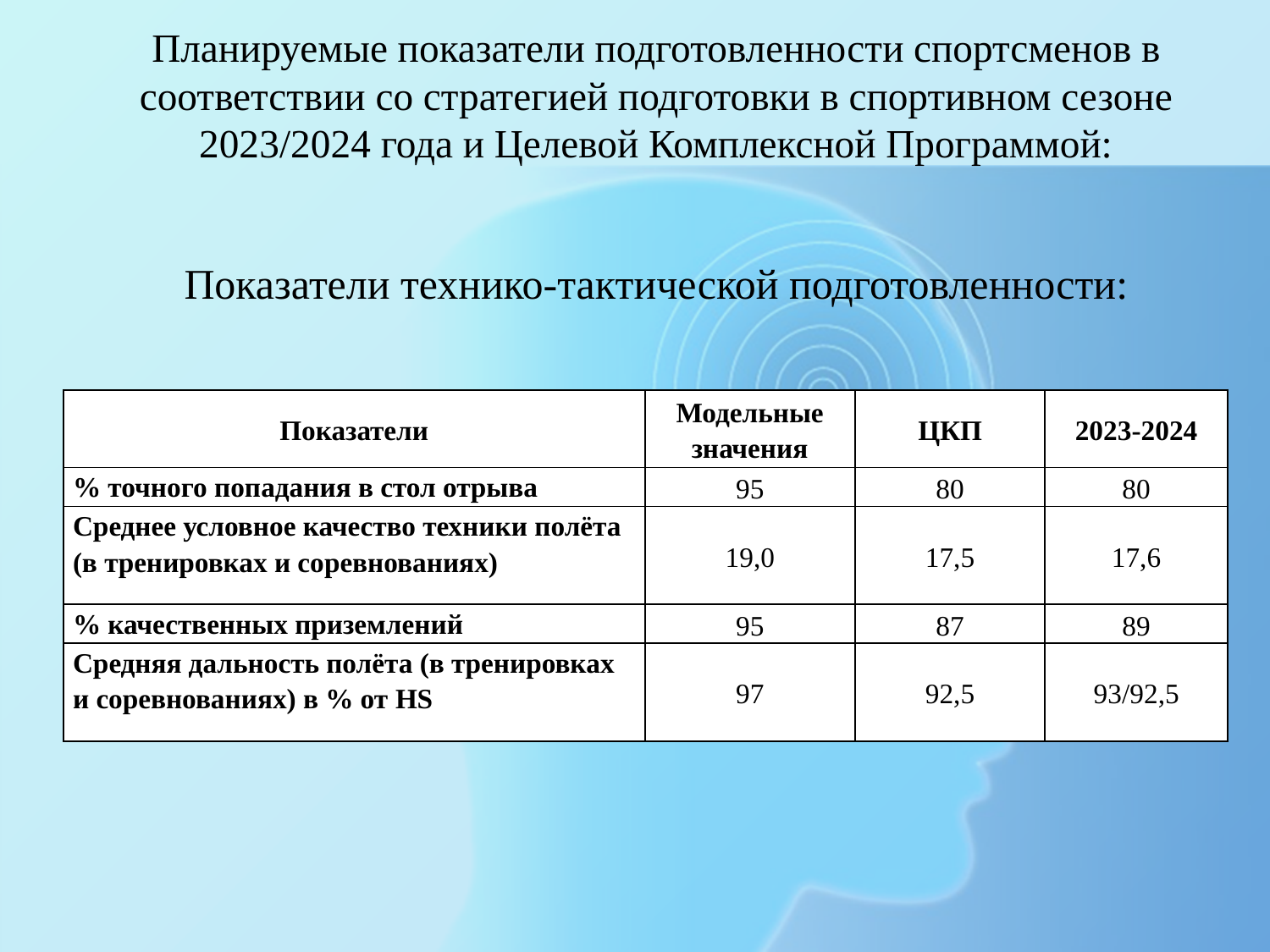

Планируемые показатели подготовленности спортсменов в соответствии со стратегией подготовки в спортивном сезоне 2023/2024 года и Целевой Комплексной Программой:
Показатели технико-тактической подготовленности:
| Показатели | Модельные значения | ЦКП | 2023-2024 |
| --- | --- | --- | --- |
| % точного попадания в стол отрыва | 95 | 80 | 80 |
| Среднее условное качество техники полёта (в тренировках и соревнованиях) | 19,0 | 17,5 | 17,6 |
| % качественных приземлений | 95 | 87 | 89 |
| Средняя дальность полёта (в тренировках и соревнованиях) в % от HS | 97 | 92,5 | 93/92,5 |